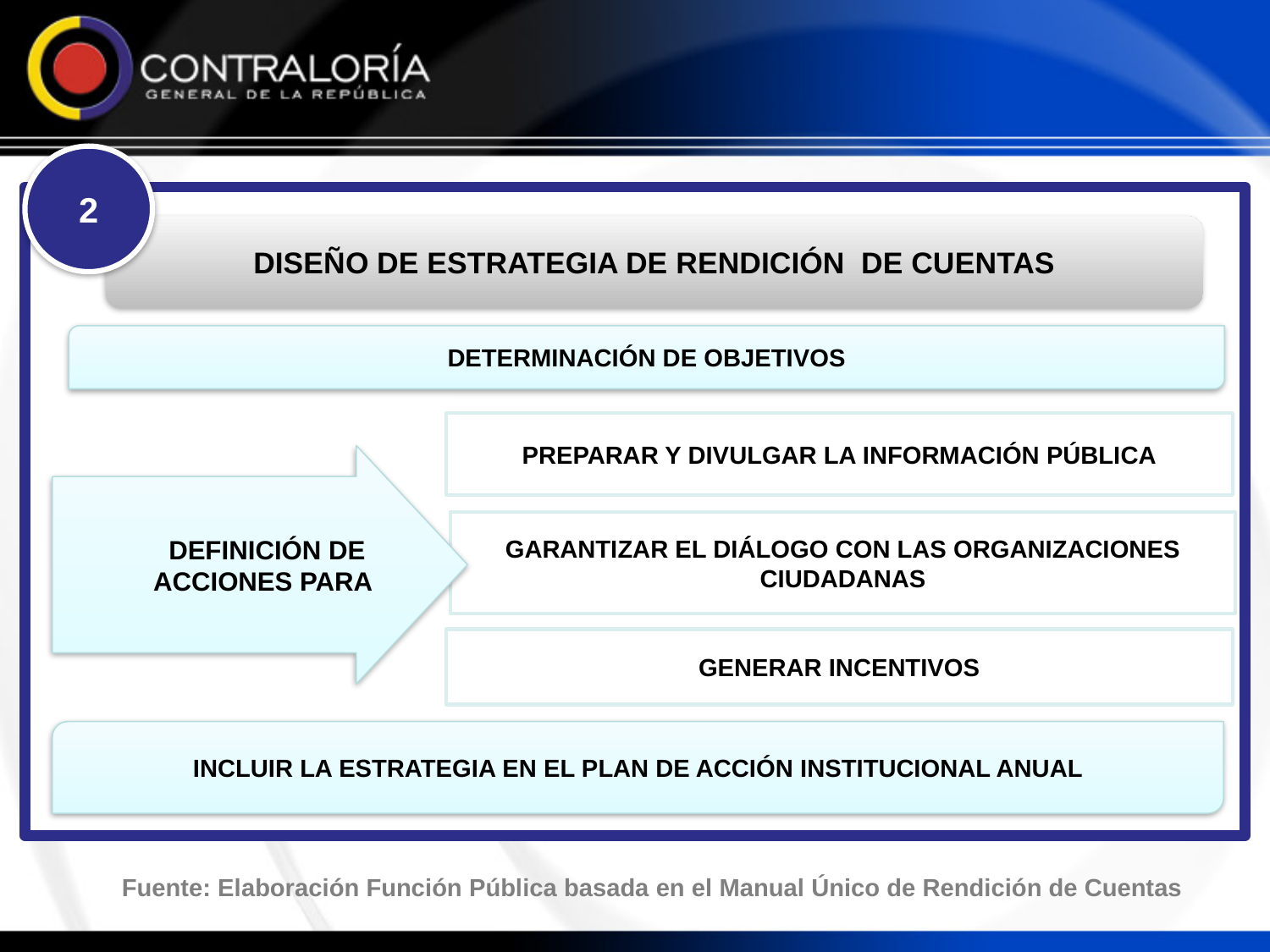

2
DISEÑO DE ESTRATEGIA DE RENDICIÓN  DE CUENTAS

DETERMINACIÓN DE OBJETIVOS
PREPARAR Y DIVULGAR LA INFORMACIÓN PÚBLICA
DEFINICIÓN DE
ACCIONES PARA
GARANTIZAR EL DIÁLOGO CON LAS ORGANIZACIONES CIUDADANAS
GENERAR INCENTIVOS
INCLUIR LA ESTRATEGIA EN EL PLAN DE ACCIÓN INSTITUCIONAL ANUAL
Fuente: Elaboración Función Pública basada en el Manual Único de Rendición de Cuentas